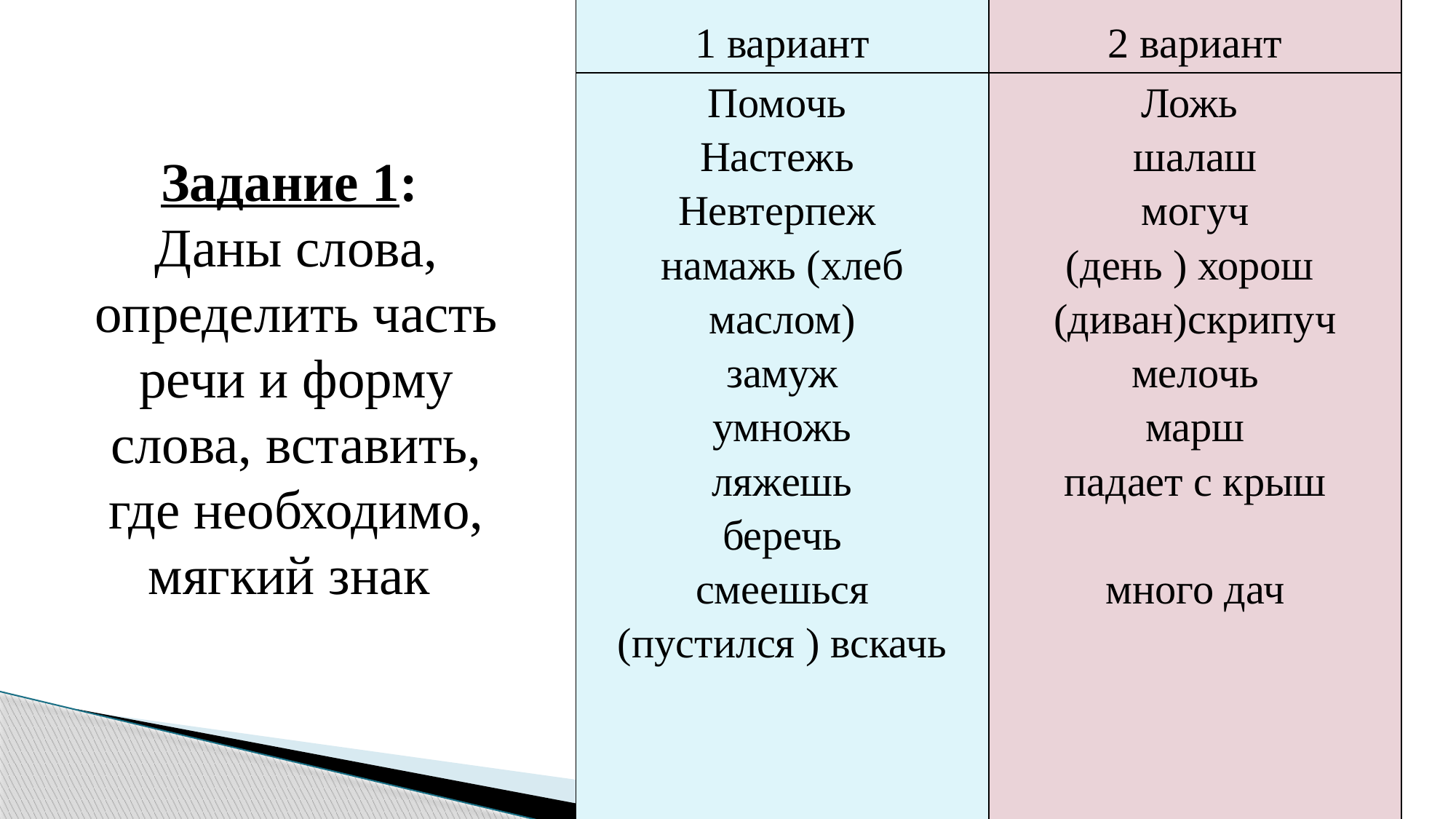

| 1 вариант | 2 вариант |
| --- | --- |
| Помочь Настежь Невтерпеж намажь (хлеб маслом) замуж умножь ляжешь беречь смеешься (пустился ) вскачь | Ложь шалаш могуч (день ) хорош (диван)скрипуч мелочь марш падает с крыш много дач |
Задание 1:
Даны слова, определить часть речи и форму слова, вставить, где необходимо, мягкий знак